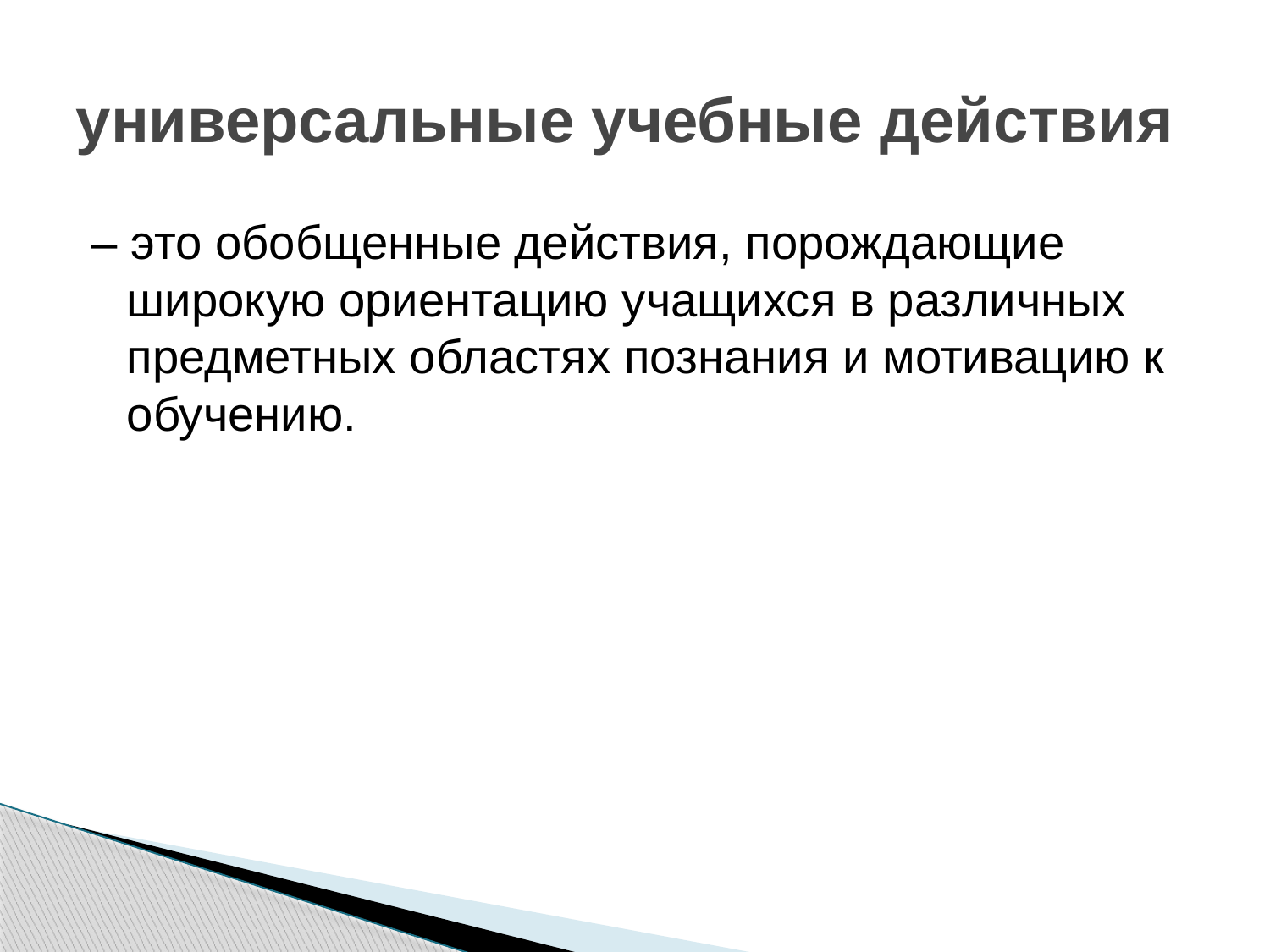

# универсальные учебные действия
– это обобщенные действия, порождающие широкую ориентацию учащихся в различных предметных областях познания и мотивацию к обучению.